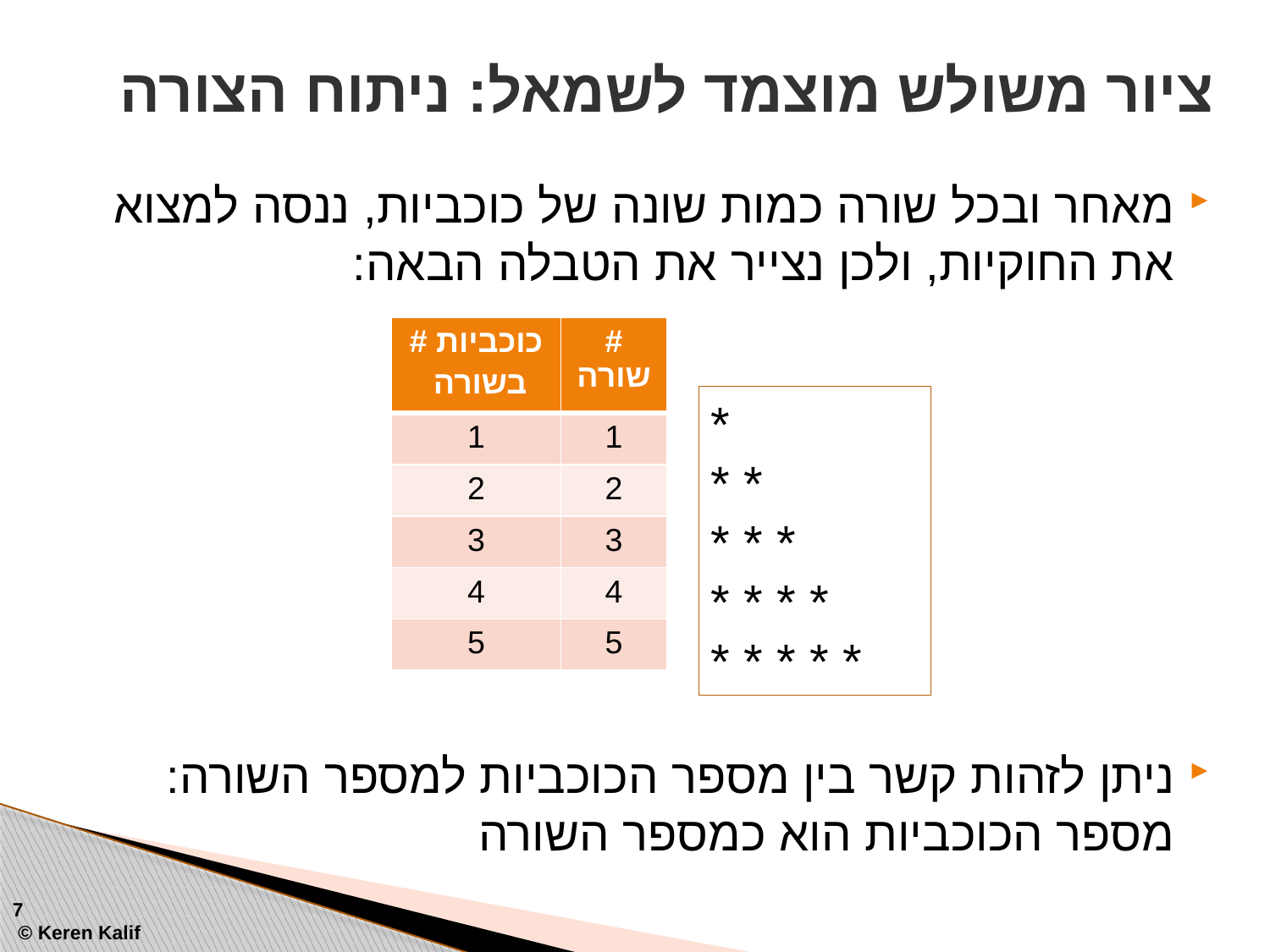

# ציור משולש מוצמד לשמאל: ניתוח הצורה
מאחר ובכל שורה כמות שונה של כוכביות, ננסה למצוא את החוקיות, ולכן נצייר את הטבלה הבאה:

ניתן לזהות קשר בין מספר הכוכביות למספר השורה: מספר הכוכביות הוא כמספר השורה
| # כוכביות בשורה | # שורה |
| --- | --- |
| 1 | 1 |
| 2 | 2 |
| 3 | 3 |
| 4 | 4 |
| 5 | 5 |
*
* *
* * *
* * * *
* * * * *
7
 © Keren Kalif